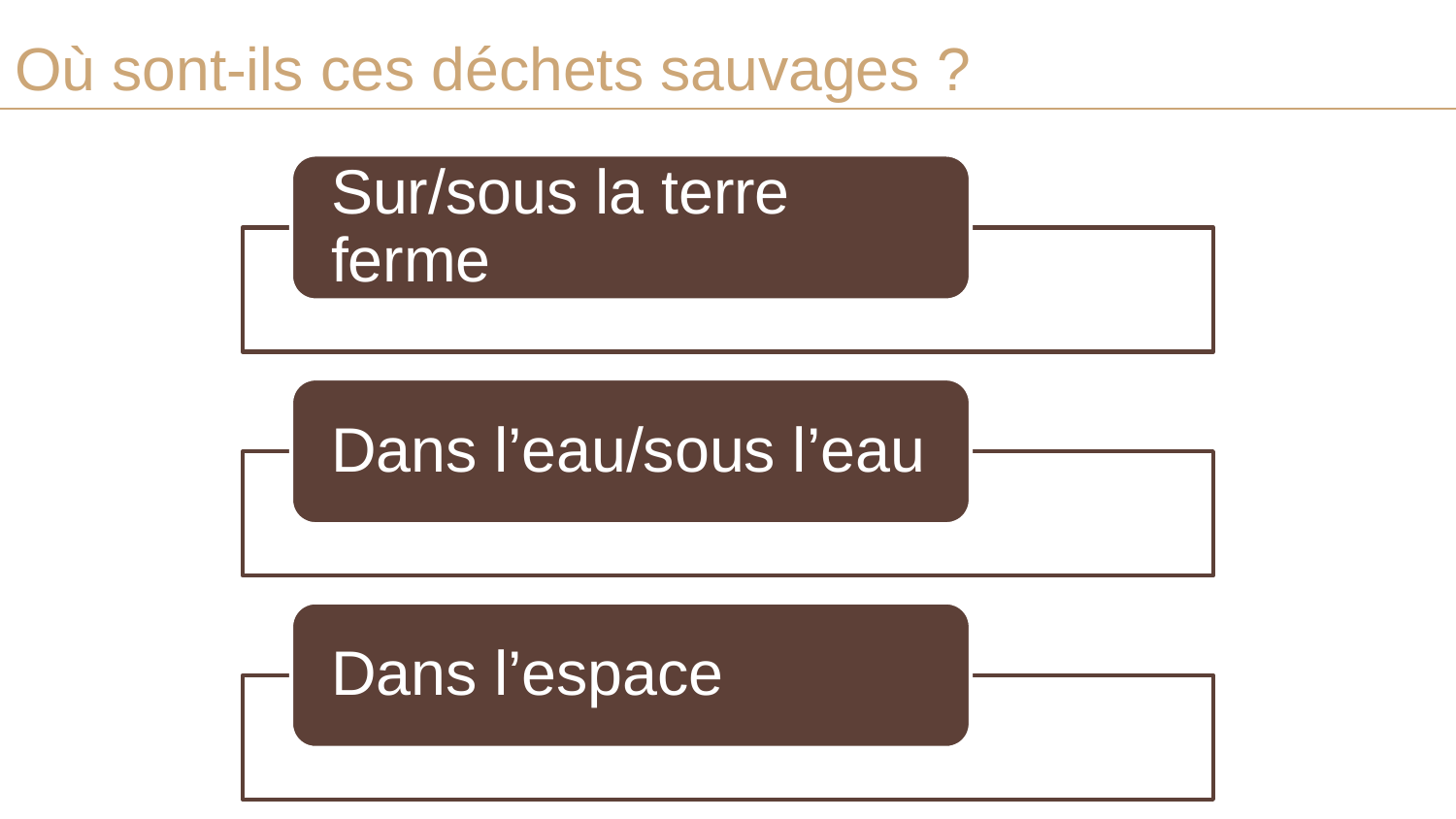

Où sont-ils ces déchets sauvages ?
Partout
Sur/sous la terre ferme
Dans l’eau/sous l’eau
Dans l’espace